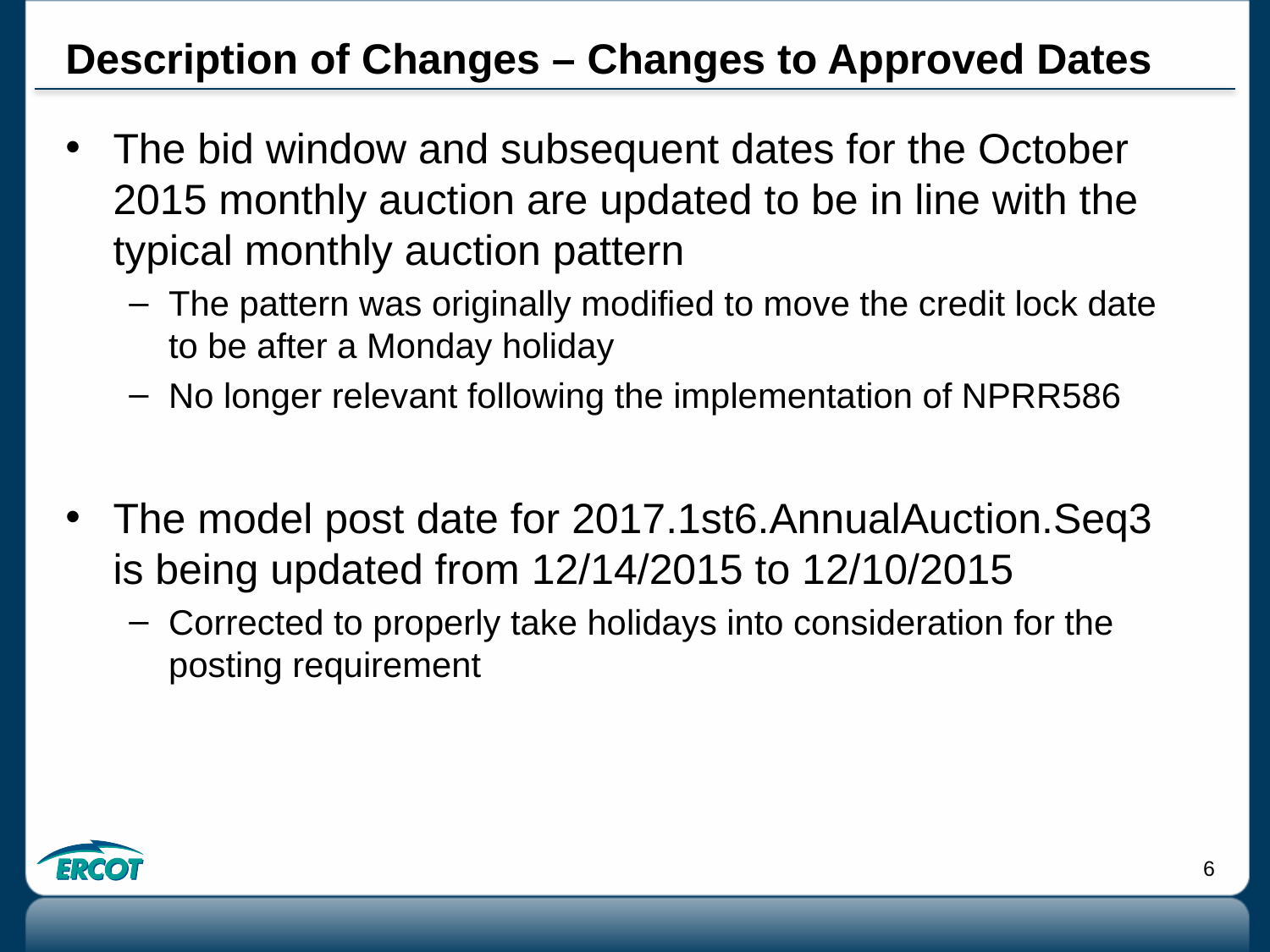

# Description of Changes – Changes to Approved Dates
The bid window and subsequent dates for the October 2015 monthly auction are updated to be in line with the typical monthly auction pattern
The pattern was originally modified to move the credit lock date to be after a Monday holiday
No longer relevant following the implementation of NPRR586

The model post date for 2017.1st6.AnnualAuction.Seq3 is being updated from 12/14/2015 to 12/10/2015
Corrected to properly take holidays into consideration for the posting requirement